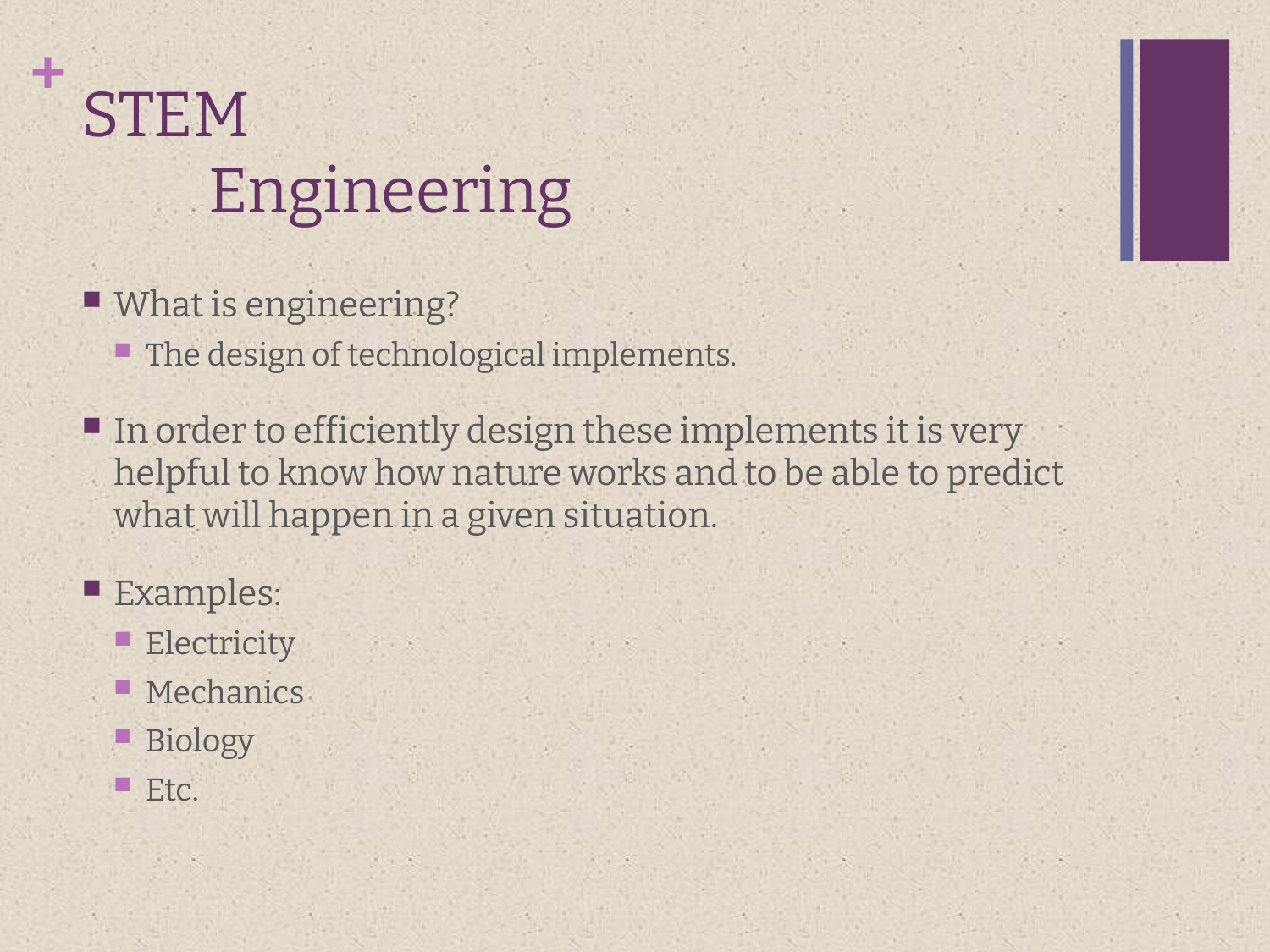

# STEM Engineering
What is engineering?
The design of technological implements.
In order to efficiently design these implements it is very helpful to know how nature works and to be able to predict what will happen in a given situation.
Examples:
Electricity
Mechanics
Biology
Etc.